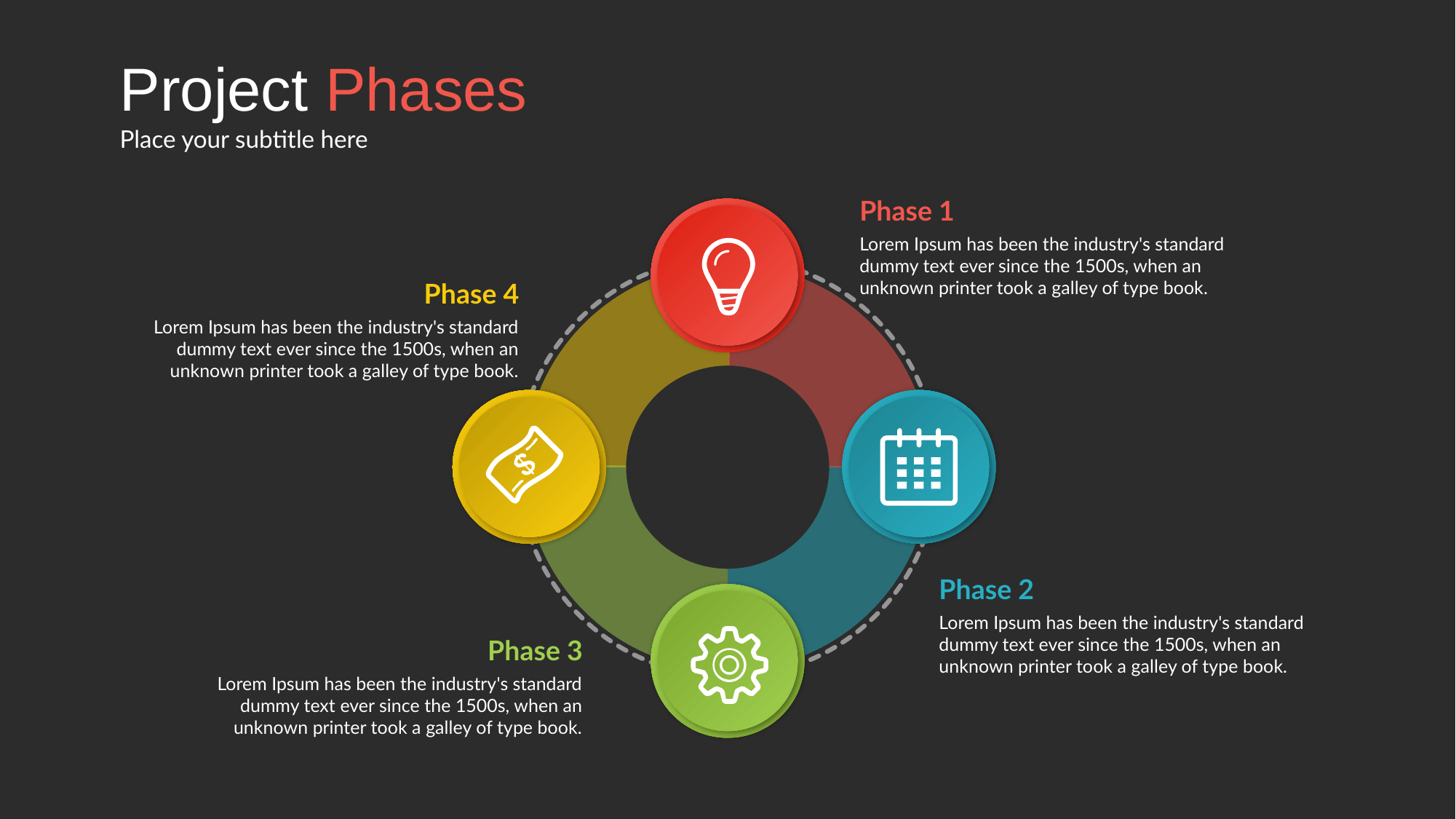

# Project Phases
Place your subtitle here
Phase 1

Lorem Ipsum has been the industry's standard dummy text ever since the 1500s, when an unknown printer took a galley of type book.

Phase 4
Lorem Ipsum has been the industry's standard dummy text ever since the 1500s, when an unknown printer took a galley of type book.

Phase 2

Lorem Ipsum has been the industry's standard dummy text ever since the 1500s, when an unknown printer took a galley of type book.

Phase 3
Lorem Ipsum has been the industry's standard dummy text ever since the 1500s, when an unknown printer took a galley of type book.